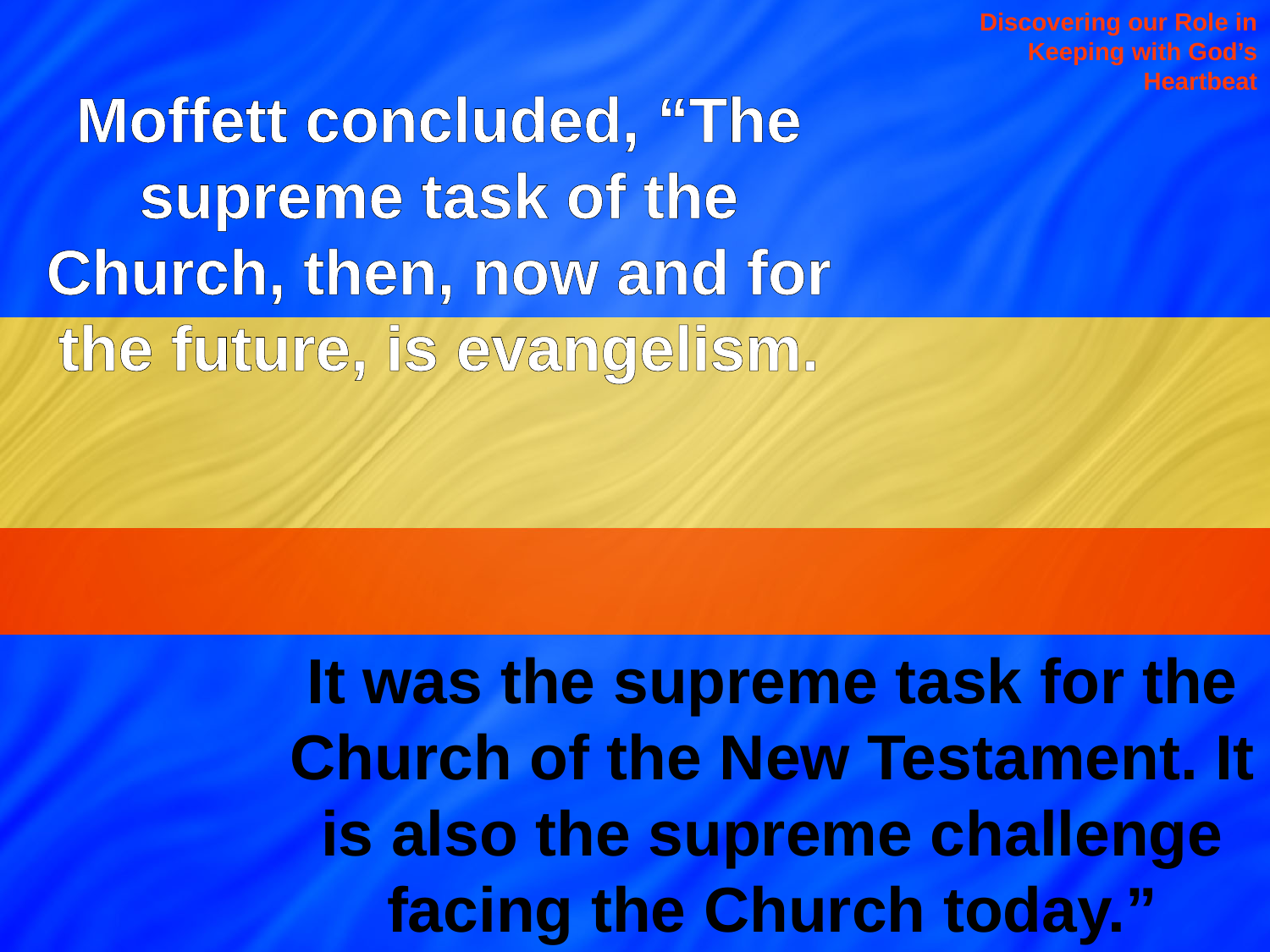

Discovering our Role in Keeping with God’s Heartbeat
Moffett concluded, “The supreme task of the Church, then, now and for the future, is evangelism.
It was the supreme task for the Church of the New Testament. It is also the supreme challenge facing the Church today.” (Moffett 1999, 576)